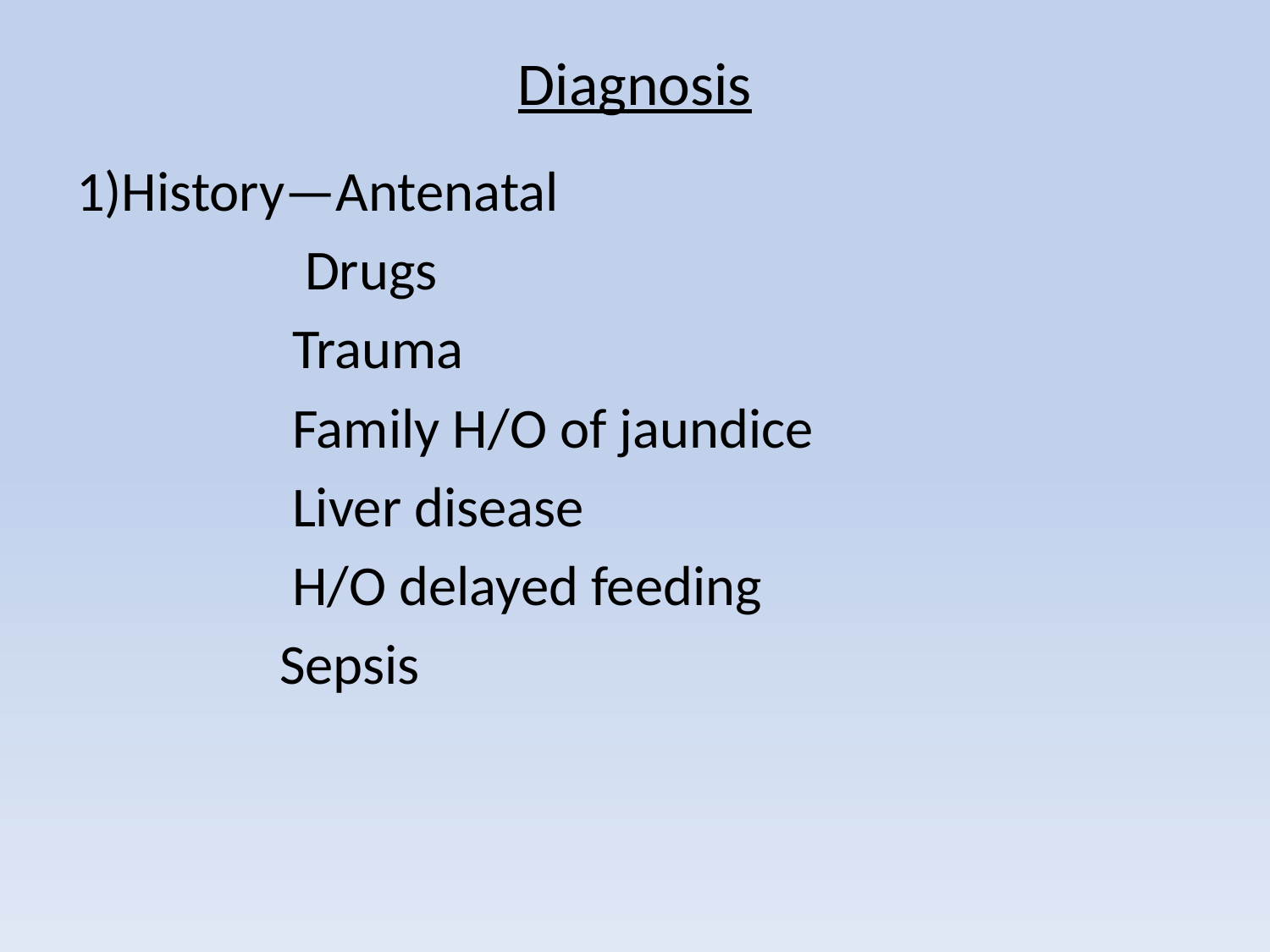

# Diagnosis
1)History—Antenatal
                  Drugs
                 Trauma
                 Family H/O of jaundice
                 Liver disease
                 H/O delayed feeding
                Sepsis